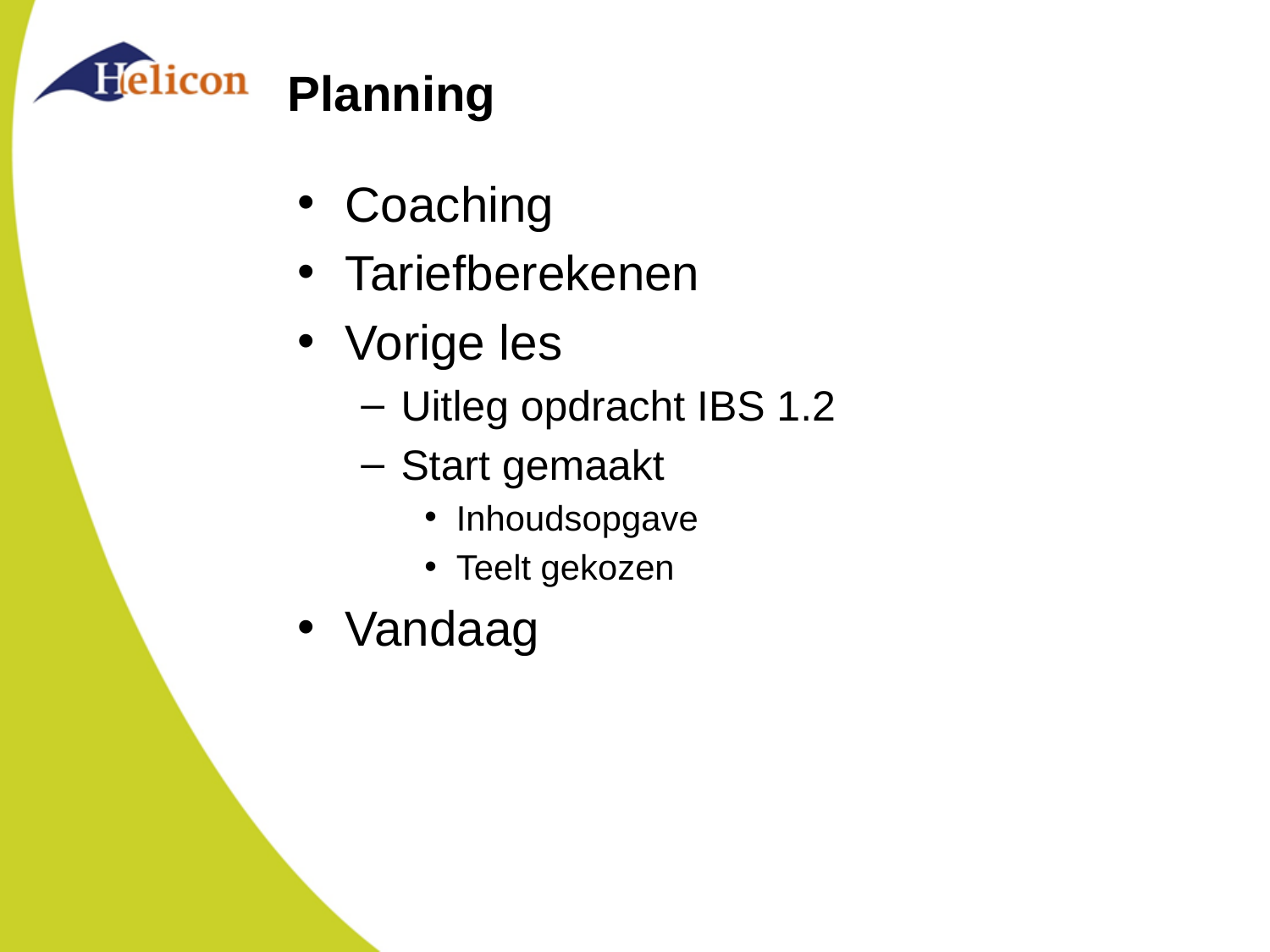

# Planning
Coaching
Tariefberekenen
Vorige les
Uitleg opdracht IBS 1.2
Start gemaakt
Inhoudsopgave
Teelt gekozen
Vandaag